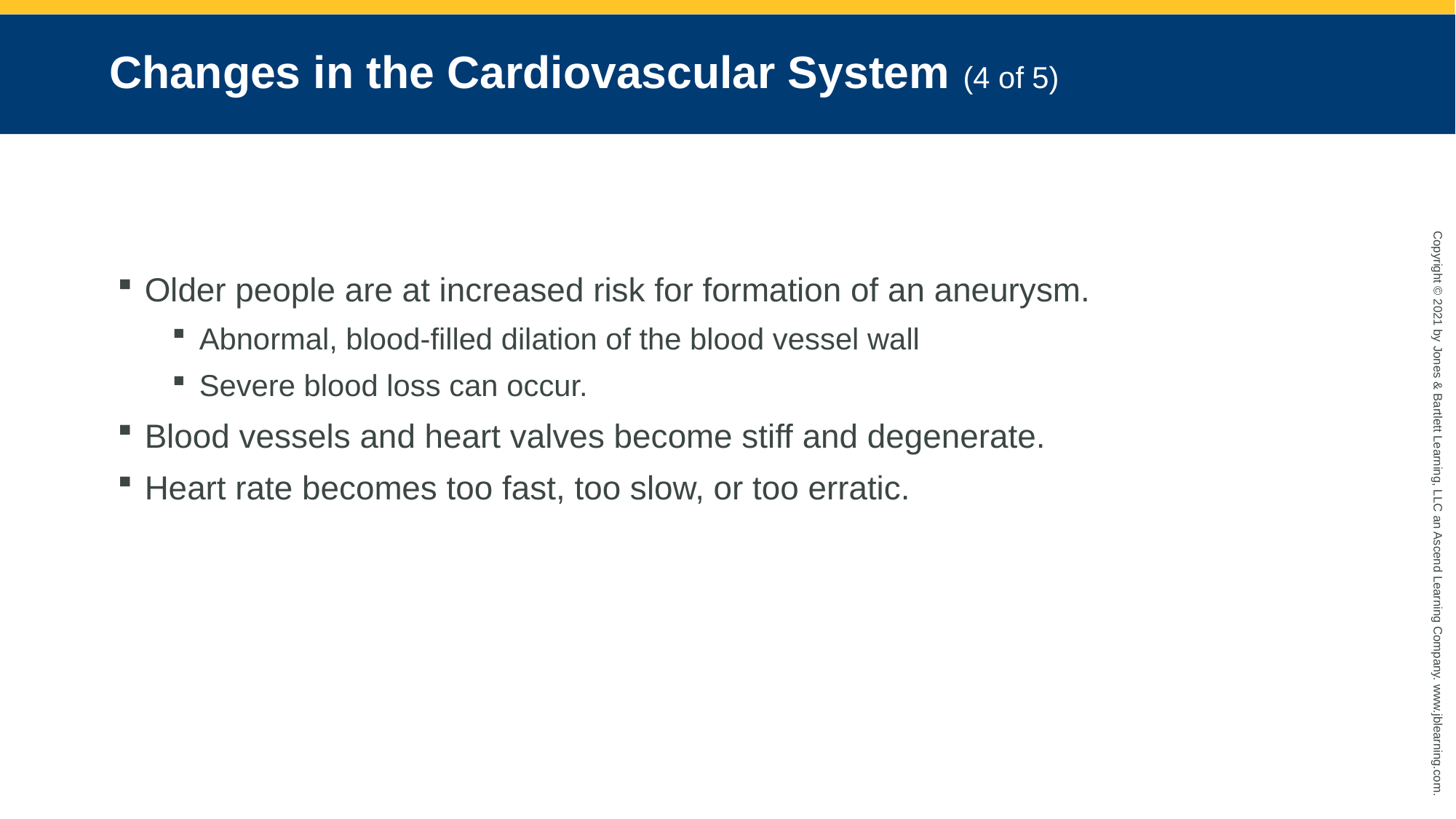

# Changes in the Cardiovascular System (4 of 5)
Older people are at increased risk for formation of an aneurysm.
Abnormal, blood-filled dilation of the blood vessel wall
Severe blood loss can occur.
Blood vessels and heart valves become stiff and degenerate.
Heart rate becomes too fast, too slow, or too erratic.